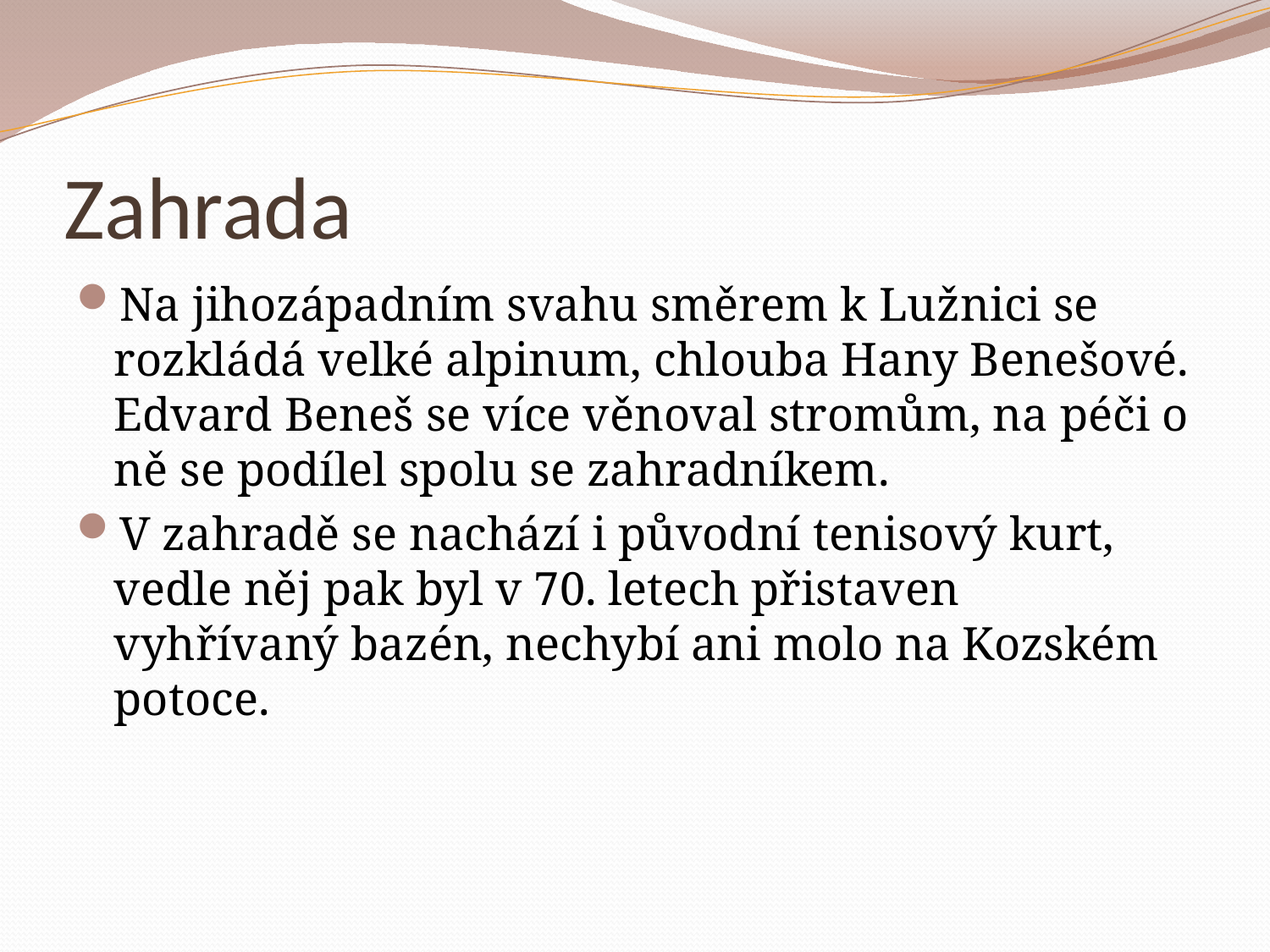

# Zahrada
Na jihozápadním svahu směrem k Lužnici se rozkládá velké alpinum, chlouba Hany Benešové. Edvard Beneš se více věnoval stromům, na péči o ně se podílel spolu se zahradníkem.
V zahradě se nachází i původní tenisový kurt, vedle něj pak byl v 70. letech přistaven vyhřívaný bazén, nechybí ani molo na Kozském potoce.